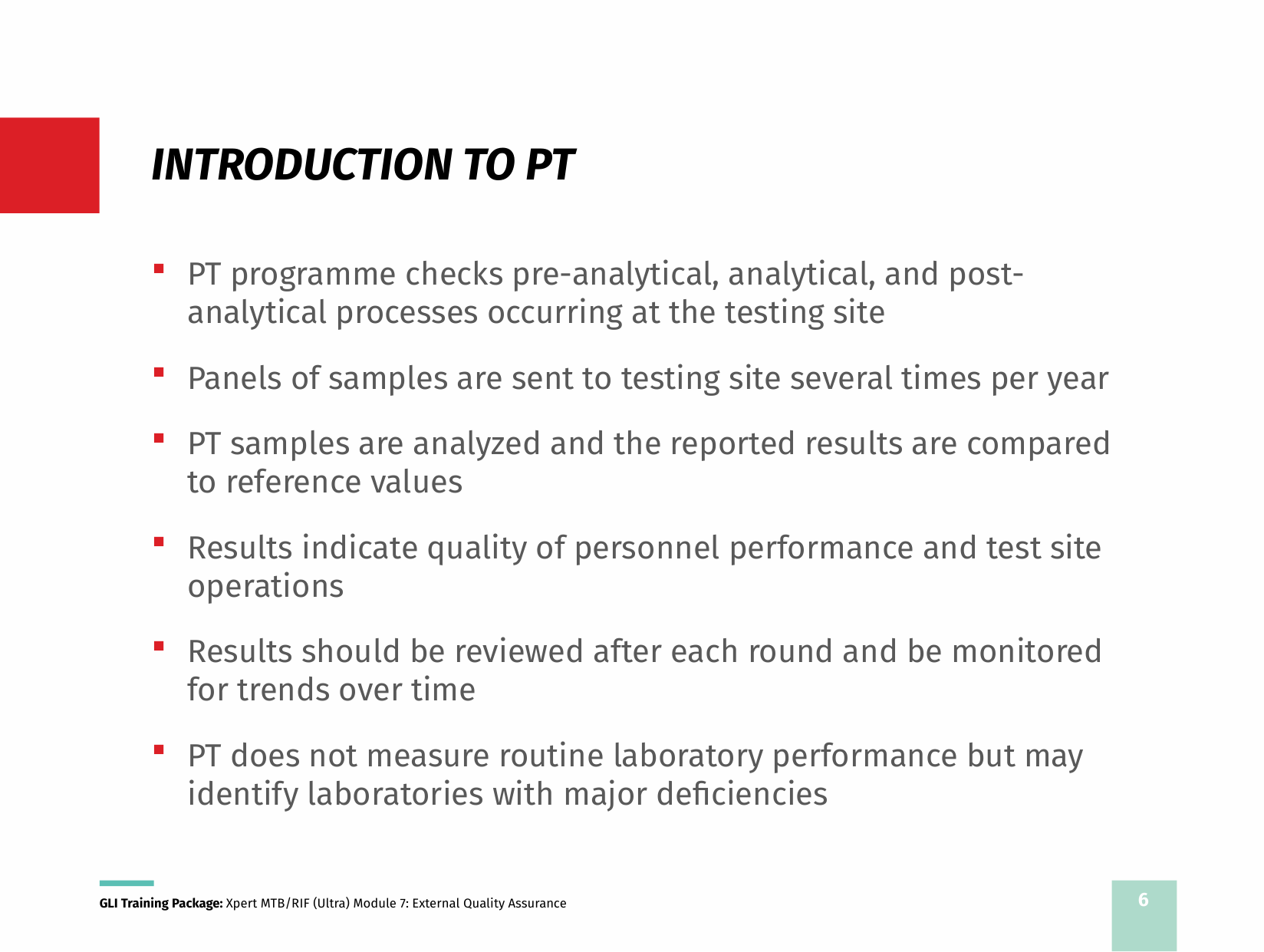

# INTRODUCTION TO PT
PT programme checks pre-analytical, analytical, and post-analytical processes occurring at the testing site
Panels of samples are sent to testing site several times per year
PT samples are analyzed and the reported results are compared to reference values
Results indicate quality of personnel performance and test site operations
Results should be reviewed after each round and be monitored for trends over time
PT does not measure routine laboratory performance but may identify laboratories with major deficiencies